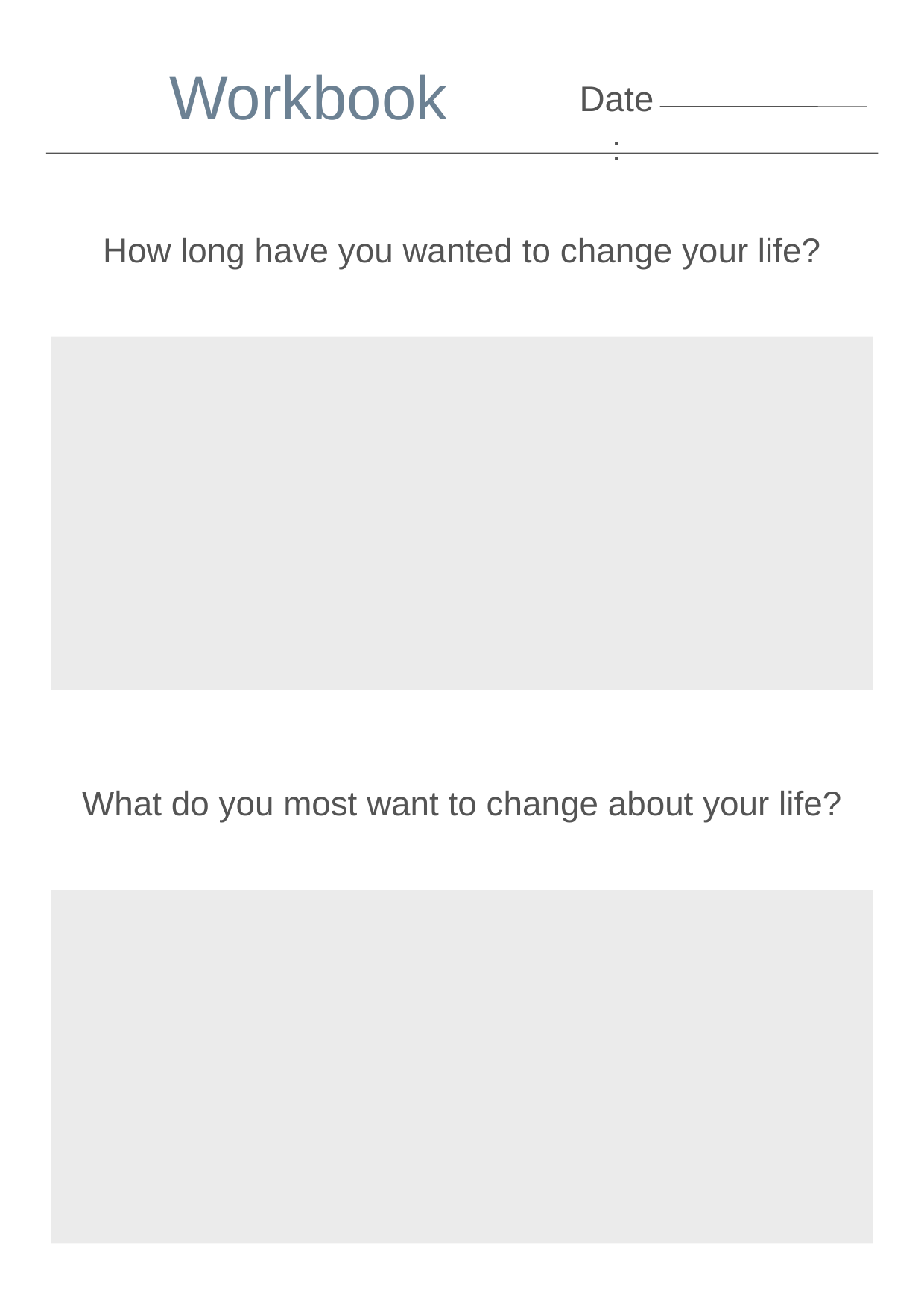

Workbook
Date:

How long have you wanted to change your life?

What do you most want to change about your life?